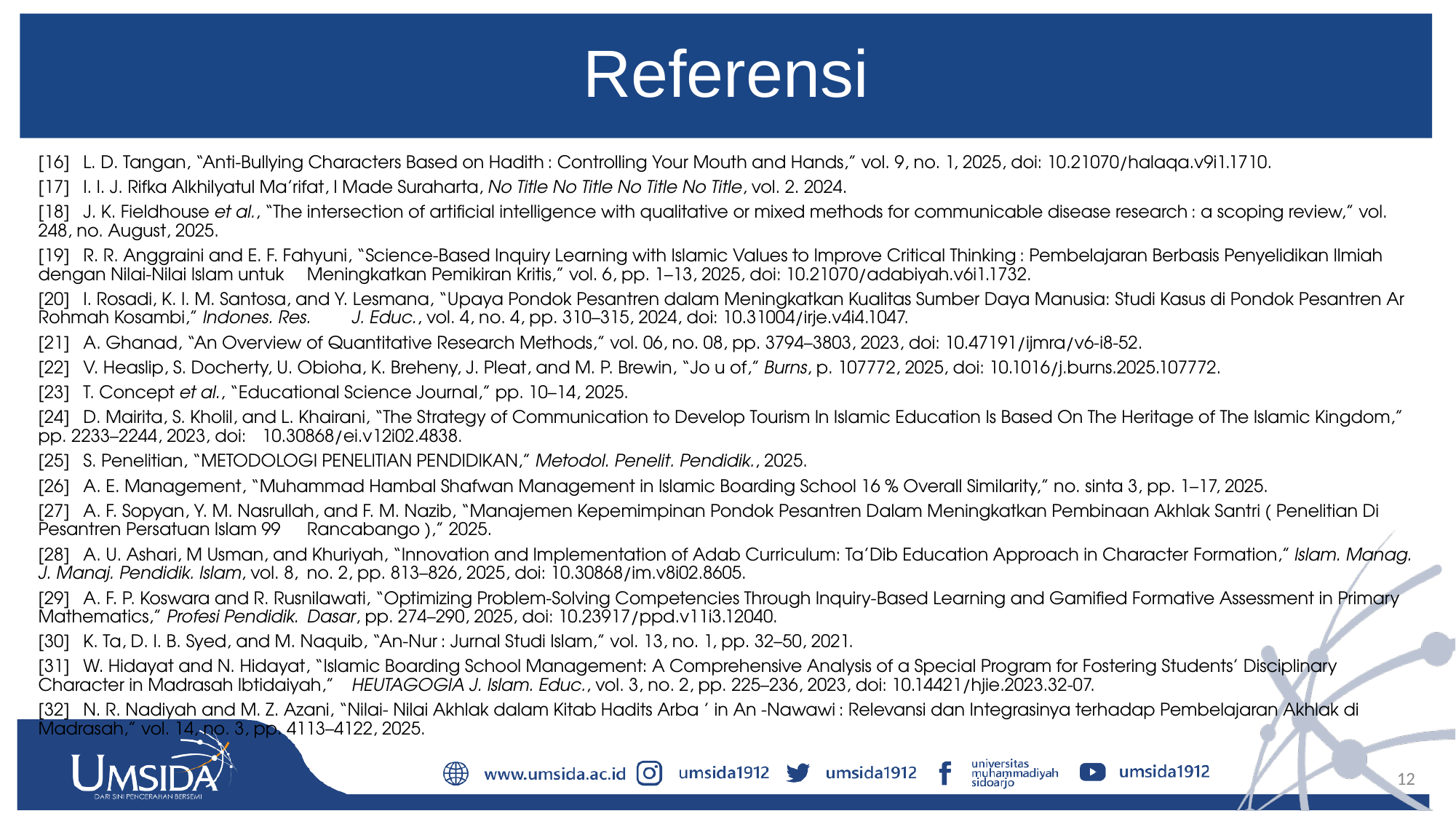

# Referensi
[16]	L. D. Tangan, “Anti-Bullying Characters Based on Hadith : Controlling Your Mouth and Hands,” vol. 9, no. 1, 2025, doi: 10.21070/halaqa.v9i1.1710.
[17]	I. I. J. Rifka Alkhilyatul Ma’rifat, I Made Suraharta, No Title No Title No Title No Title, vol. 2. 2024.
[18]	J. K. Fieldhouse et al., “The intersection of artificial intelligence with qualitative or mixed methods for communicable disease research : a scoping review,” vol. 248, no. August, 2025.
[19]	R. R. Anggraini and E. F. Fahyuni, “Science-Based Inquiry Learning with Islamic Values to Improve Critical Thinking : Pembelajaran Berbasis Penyelidikan Ilmiah dengan Nilai-Nilai Islam untuk 	Meningkatkan Pemikiran Kritis,” vol. 6, pp. 1–13, 2025, doi: 10.21070/adabiyah.v6i1.1732.
[20]	I. Rosadi, K. I. M. Santosa, and Y. Lesmana, “Upaya Pondok Pesantren dalam Meningkatkan Kualitas Sumber Daya Manusia: Studi Kasus di Pondok Pesantren Ar Rohmah Kosambi,” Indones. Res. 	J. Educ., vol. 4, no. 4, pp. 310–315, 2024, doi: 10.31004/irje.v4i4.1047.
[21]	A. Ghanad, “An Overview of Quantitative Research Methods,” vol. 06, no. 08, pp. 3794–3803, 2023, doi: 10.47191/ijmra/v6-i8-52.
[22]	V. Heaslip, S. Docherty, U. Obioha, K. Breheny, J. Pleat, and M. P. Brewin, “Jo u of,” Burns, p. 107772, 2025, doi: 10.1016/j.burns.2025.107772.
[23]	T. Concept et al., “Educational Science Journal,” pp. 10–14, 2025.
[24]	D. Mairita, S. Kholil, and L. Khairani, “The Strategy of Communication to Develop Tourism In Islamic Education Is Based On The Heritage of The Islamic Kingdom,” pp. 2233–2244, 2023, doi: 	10.30868/ei.v12i02.4838.
[25]	S. Penelitian, “METODOLOGI PENELITIAN PENDIDIKAN,” Metodol. Penelit. Pendidik., 2025.
[26]	A. E. Management, “Muhammad Hambal Shafwan Management in Islamic Boarding School 16 % Overall Similarity,” no. sinta 3, pp. 1–17, 2025.
[27]	A. F. Sopyan, Y. M. Nasrullah, and F. M. Nazib, “Manajemen Kepemimpinan Pondok Pesantren Dalam Meningkatkan Pembinaan Akhlak Santri ( Penelitian Di Pesantren Persatuan Islam 99 	Rancabango ),” 2025.
[28]	A. U. Ashari, M Usman, and Khuriyah, “Innovation and Implementation of Adab Curriculum: Ta’Dib Education Approach in Character Formation,” Islam. Manag. J. Manaj. Pendidik. Islam, vol. 8, 	no. 2, pp. 813–826, 2025, doi: 10.30868/im.v8i02.8605.
[29]	A. F. P. Koswara and R. Rusnilawati, “Optimizing Problem-Solving Competencies Through Inquiry-Based Learning and Gamified Formative Assessment in Primary Mathematics,” Profesi Pendidik. 	Dasar, pp. 274–290, 2025, doi: 10.23917/ppd.v11i3.12040.
[30]	K. Ta, D. I. B. Syed, and M. Naquib, “An-Nur : Jurnal Studi Islam,” vol. 13, no. 1, pp. 32–50, 2021.
[31]	W. Hidayat and N. Hidayat, “Islamic Boarding School Management: A Comprehensive Analysis of a Special Program for Fostering Students’ Disciplinary Character in Madrasah Ibtidaiyah,” 	HEUTAGOGIA J. Islam. Educ., vol. 3, no. 2, pp. 225–236, 2023, doi: 10.14421/hjie.2023.32-07.
[32]	N. R. Nadiyah and M. Z. Azani, “Nilai- Nilai Akhlak dalam Kitab Hadits Arba ’ in An -Nawawi : Relevansi dan Integrasinya terhadap Pembelajaran Akhlak di Madrasah,” vol. 14, no. 3, pp. 4113–4122, 2025.